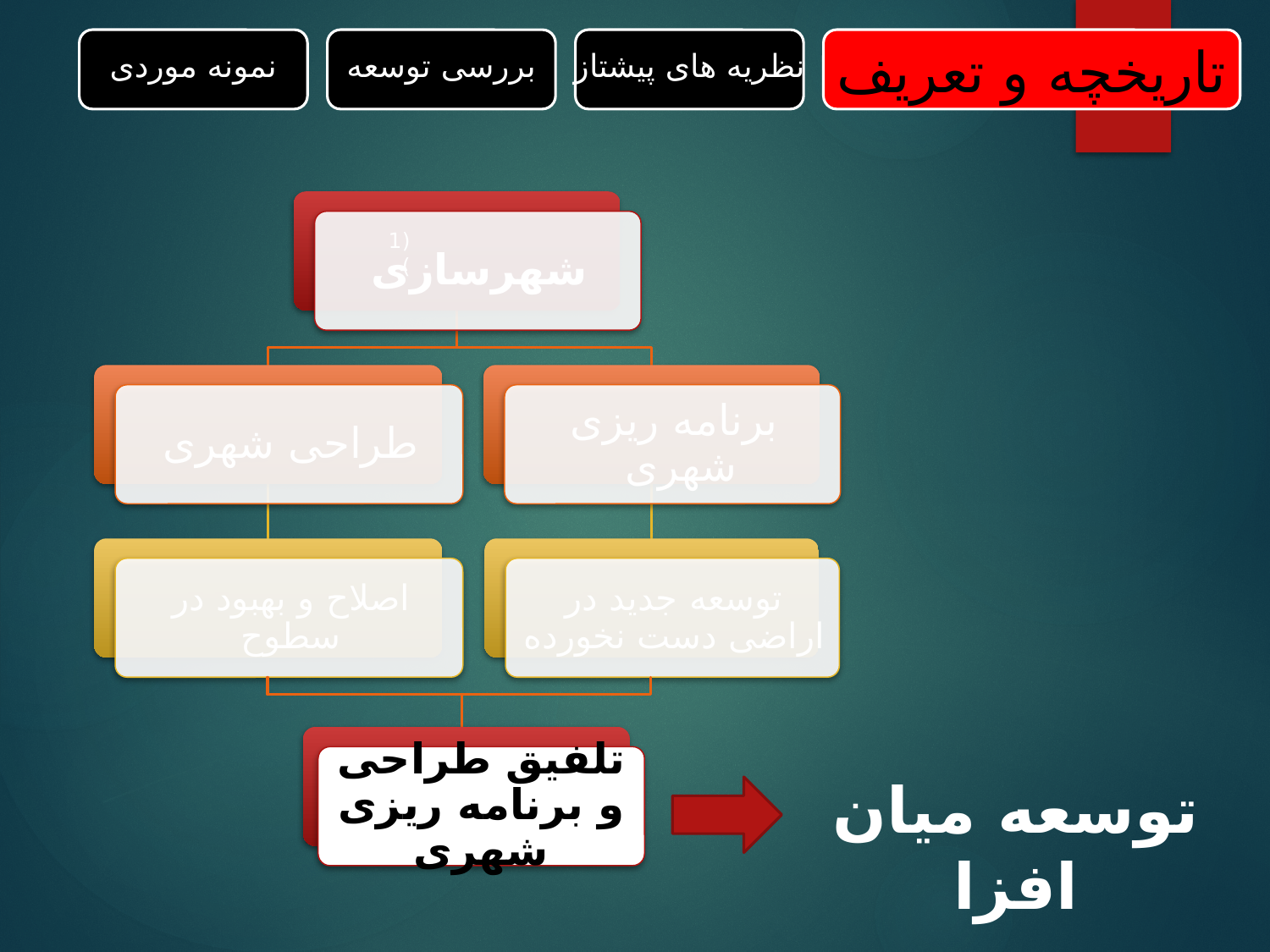

تاریخچه و تعریف
نمونه موردی
بررسی توسعه
نظریه های پیشتاز
شهرسازی
طراحی شهری
اصلاح و بهبود در سطوح
برنامه ریزی شهری
توسعه جدید در اراضی دست نخورده
(1)

تلفیق طراحی و برنامه ریزی شهری
توسعه میان افزا